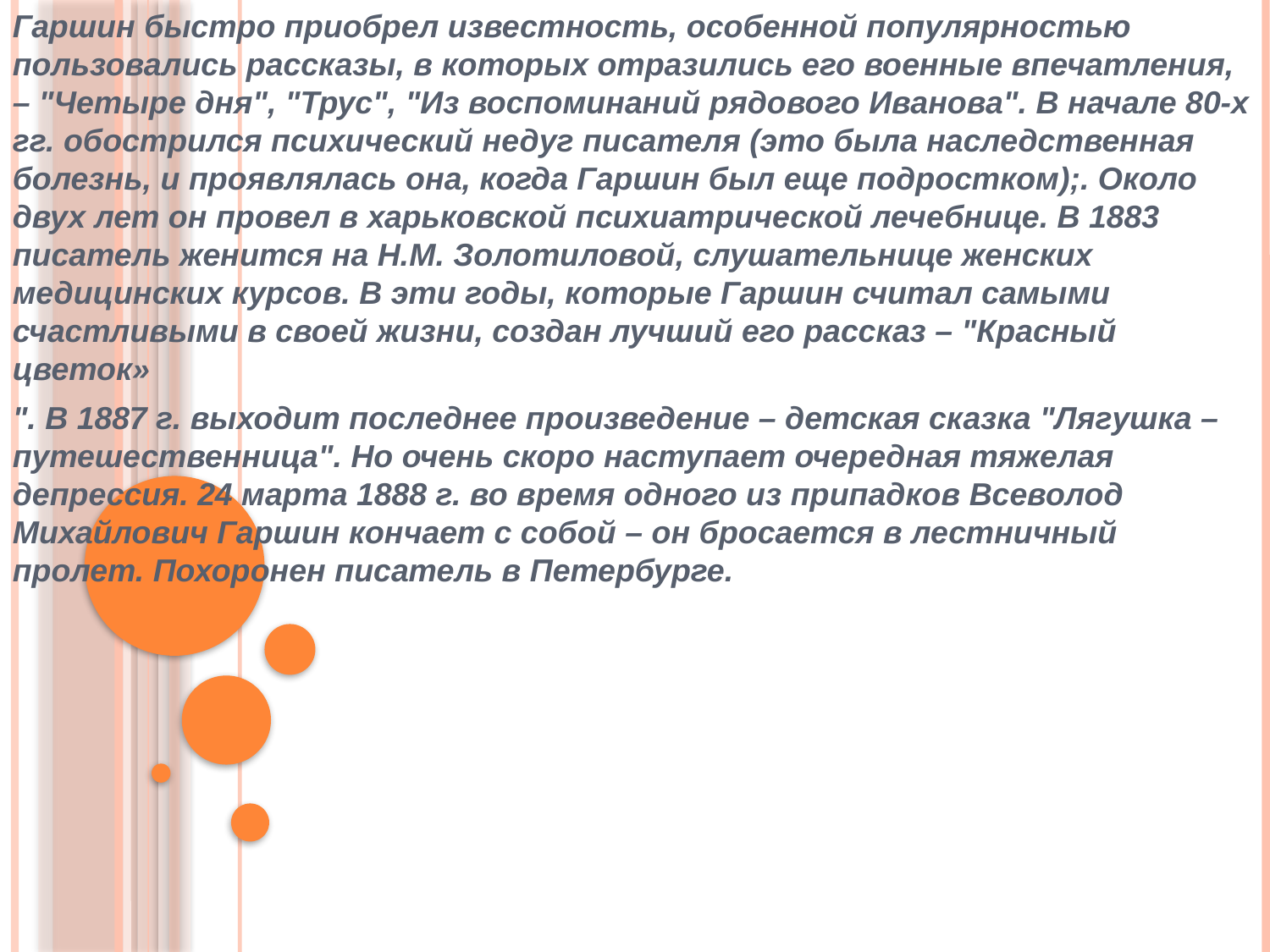

Гаршин быстро приобрел известность, особенной популярностью пользовались рассказы, в которых отразились его военные впечатления, – "Четыре дня", "Трус", "Из воспоминаний рядового Иванова". В начале 80-х гг. обострился психический недуг писателя (это была наследственная болезнь, и проявлялась она, когда Гаршин был еще подростком);. Около двух лет он провел в харьковской психиатрической лечебнице. В 1883 писатель женится на Н.М. Золотиловой, слушательнице женских медицинских курсов. В эти годы, которые Гаршин считал самыми счастливыми в своей жизни, создан лучший его рассказ – "Красный цветок»
". В 1887 г. выходит последнее произведение – детская сказка "Лягушка – путешественница". Но очень скоро наступает очередная тяжелая депрессия. 24 марта 1888 г. во время одного из припадков Всеволод Михайлович Гаршин кончает с собой – он бросается в лестничный пролет. Похоронен писатель в Петербурге.
#